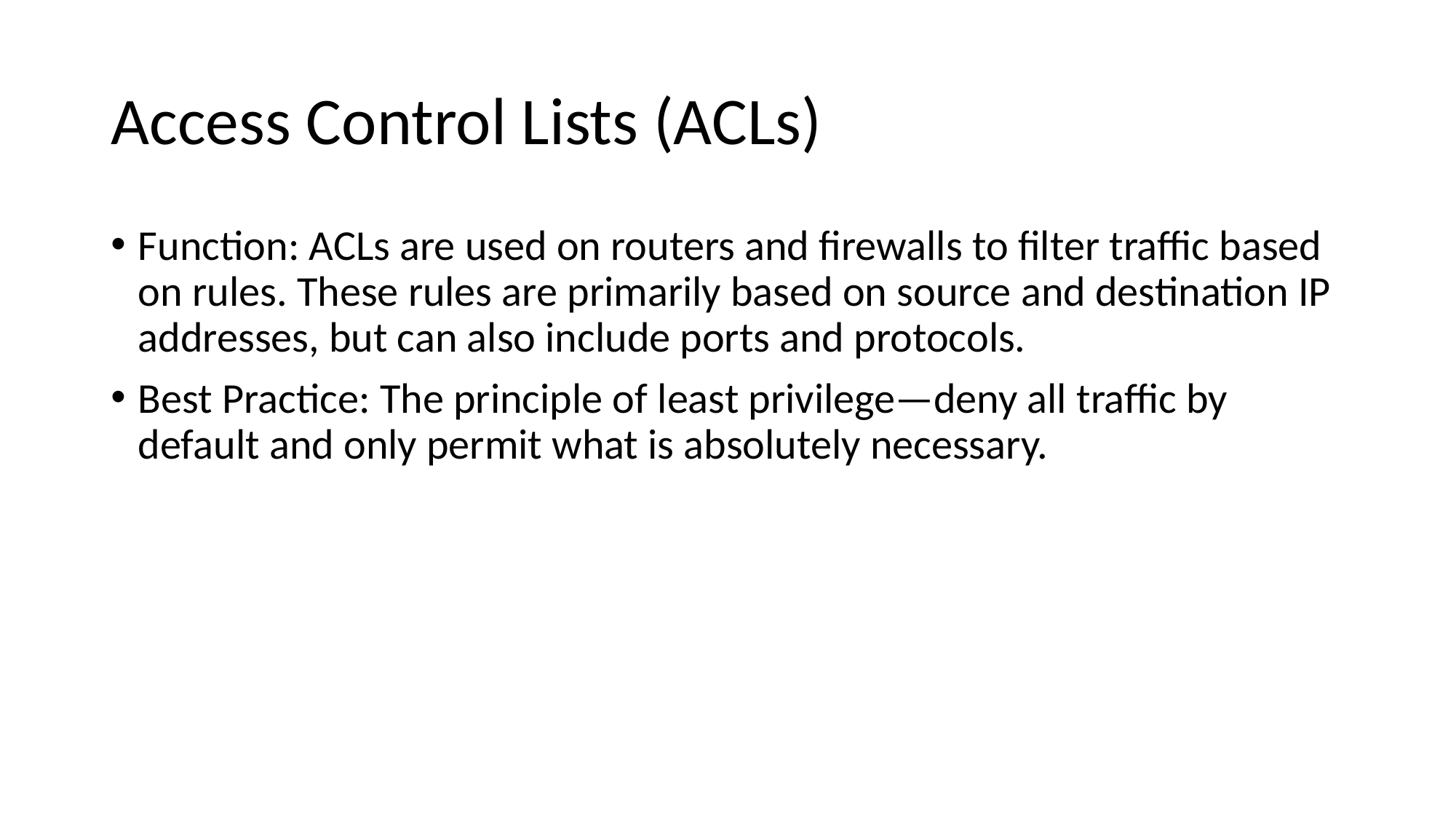

# Access Control Lists (ACLs)
Function: ACLs are used on routers and firewalls to filter traffic based on rules. These rules are primarily based on source and destination IP addresses, but can also include ports and protocols.
Best Practice: The principle of least privilege—deny all traffic by default and only permit what is absolutely necessary.